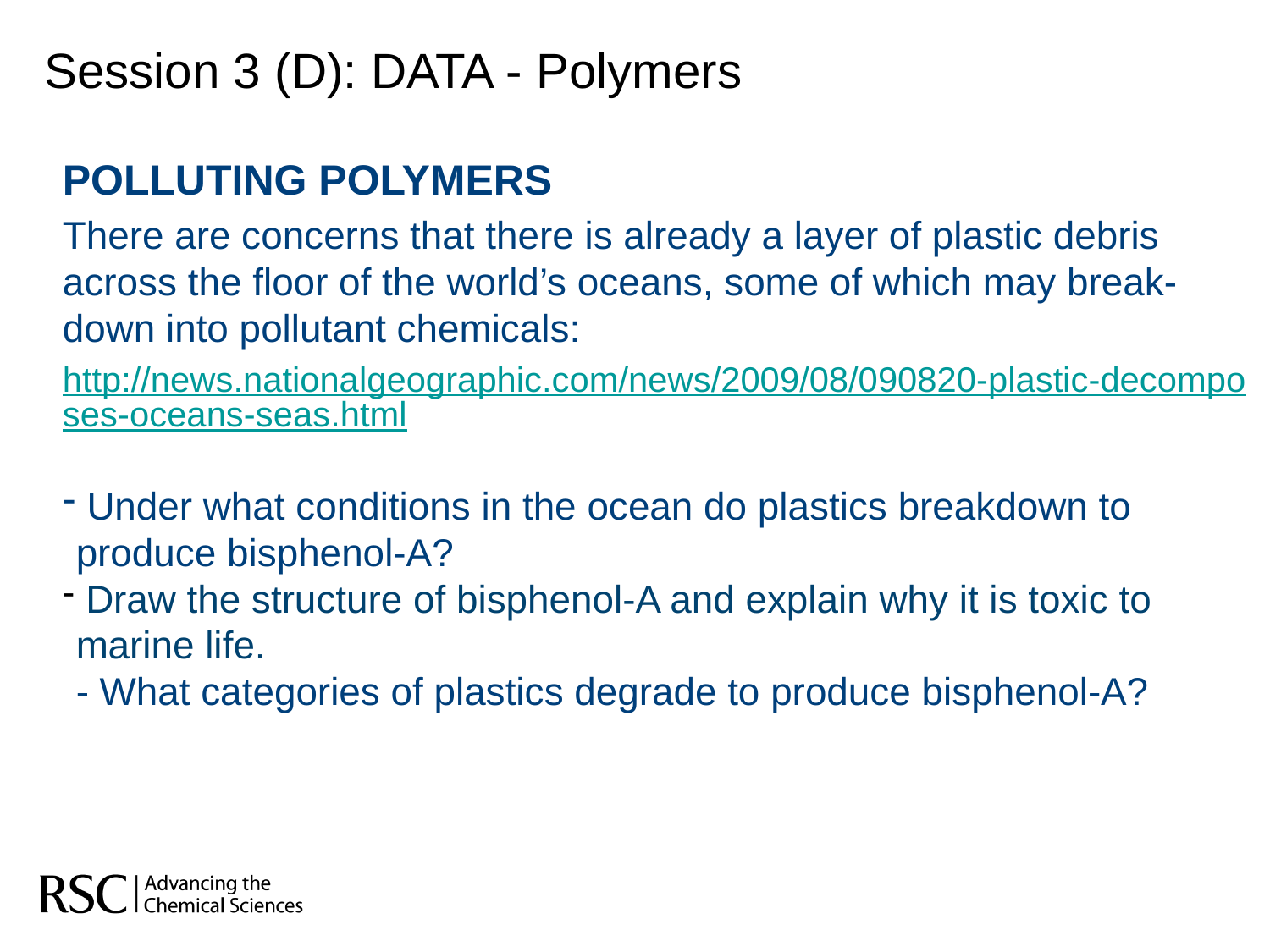

Session 3 (D): DATA - Polymers
POLLUTING POLYMERS
There are concerns that there is already a layer of plastic debris across the floor of the world’s oceans, some of which may break-down into pollutant chemicals:
http://news.nationalgeographic.com/news/2009/08/090820-plastic-decomposes-oceans-seas.html

 Under what conditions in the ocean do plastics breakdown to produce bisphenol-A?
 Draw the structure of bisphenol-A and explain why it is toxic to marine life.
- What categories of plastics degrade to produce bisphenol-A?